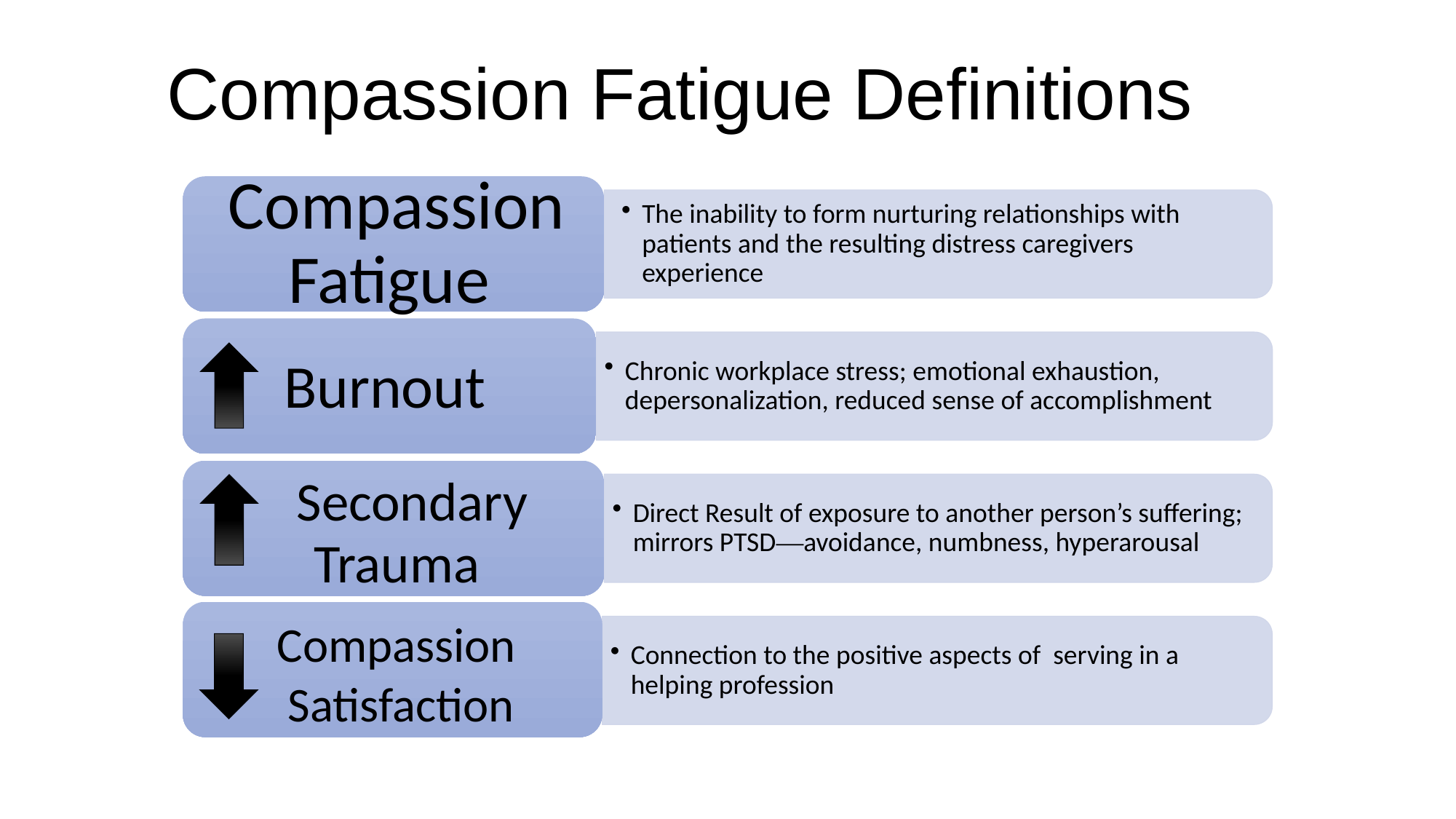

Compassion Fatigue Definitions
The inability to form nurturing relationships with patients and the resulting distress caregivers experience
Compassion Fatigue
Chronic workplace stress; emotional exhaustion, depersonalization, reduced sense of accomplishment
Burnout
Direct Result of exposure to another person’s suffering; mirrors PTSD—avoidance, numbness, hyperarousal
  Secondary Trauma
Connection to the positive aspects of  serving in a helping profession
 Compassion
  Satisfaction